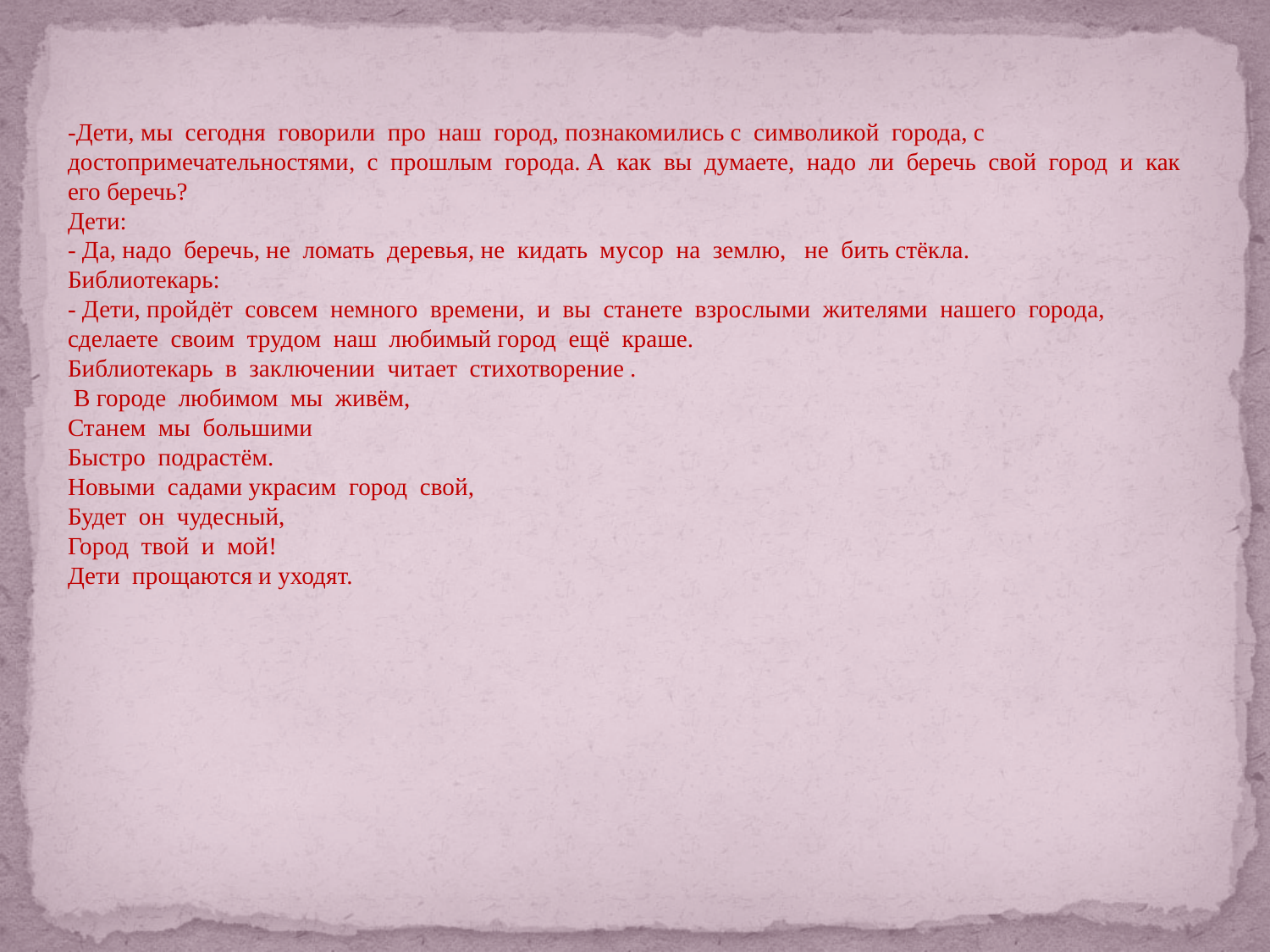

-Дети, мы  сегодня  говорили  про  наш  город, познакомились с  символикой  города, с  достопримечательностями,  с  прошлым  города. А  как  вы  думаете,  надо  ли  беречь  свой  город  и  как  его беречь?
Дети:
- Да, надо  беречь, не  ломать  деревья, не  кидать  мусор  на  землю,   не  бить стёкла.
Библиотекарь:
- Дети, пройдёт  совсем  немного  времени,  и  вы  станете  взрослыми  жителями  нашего  города, сделаете  своим  трудом  наш  любимый город  ещё  краше.
Библиотекарь  в  заключении  читает  стихотворение .
 В городе  любимом  мы  живём,
Станем  мы  большими
Быстро  подрастём.
Новыми  садами украсим  город  свой,
Будет  он  чудесный,
Город  твой  и  мой!
Дети  прощаются и уходят.